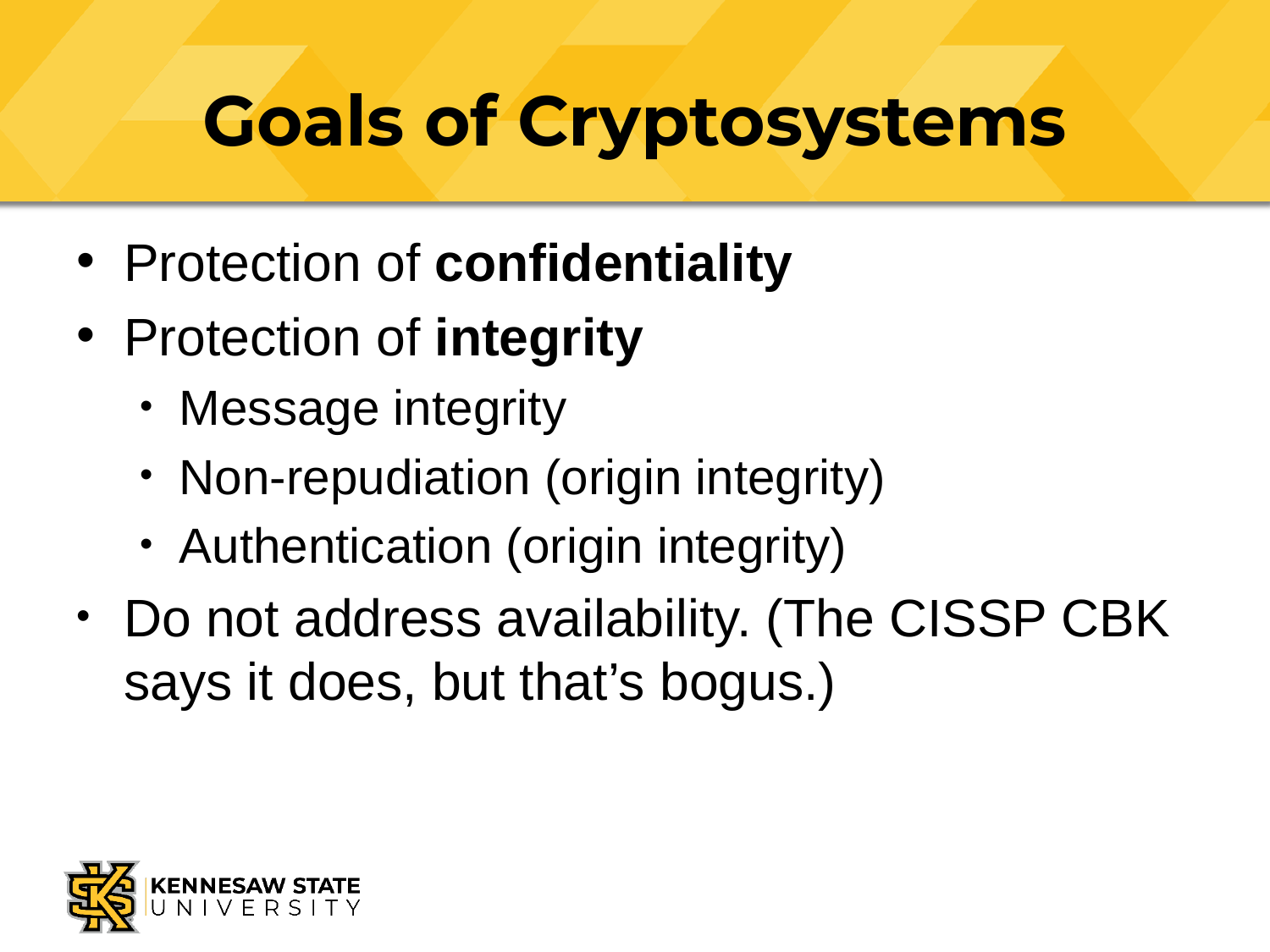

# Goals of Cryptosystems
Protection of confidentiality
Protection of integrity
Message integrity
Non-repudiation (origin integrity)
Authentication (origin integrity)
Do not address availability. (The CISSP CBK says it does, but that’s bogus.)